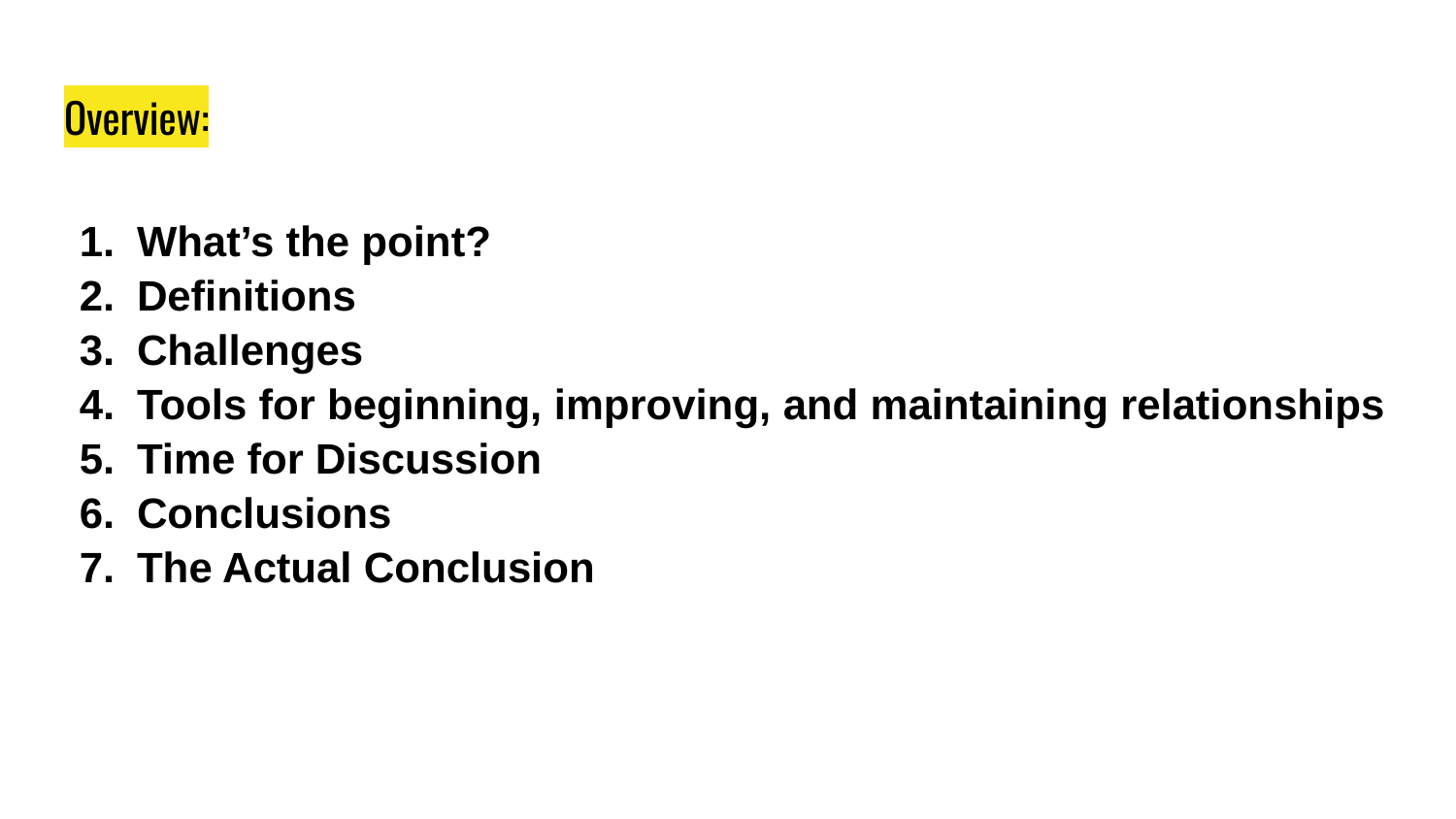

# Overview:
What’s the point?
Definitions
Challenges
Tools for beginning, improving, and maintaining relationships
Time for Discussion
Conclusions
The Actual Conclusion